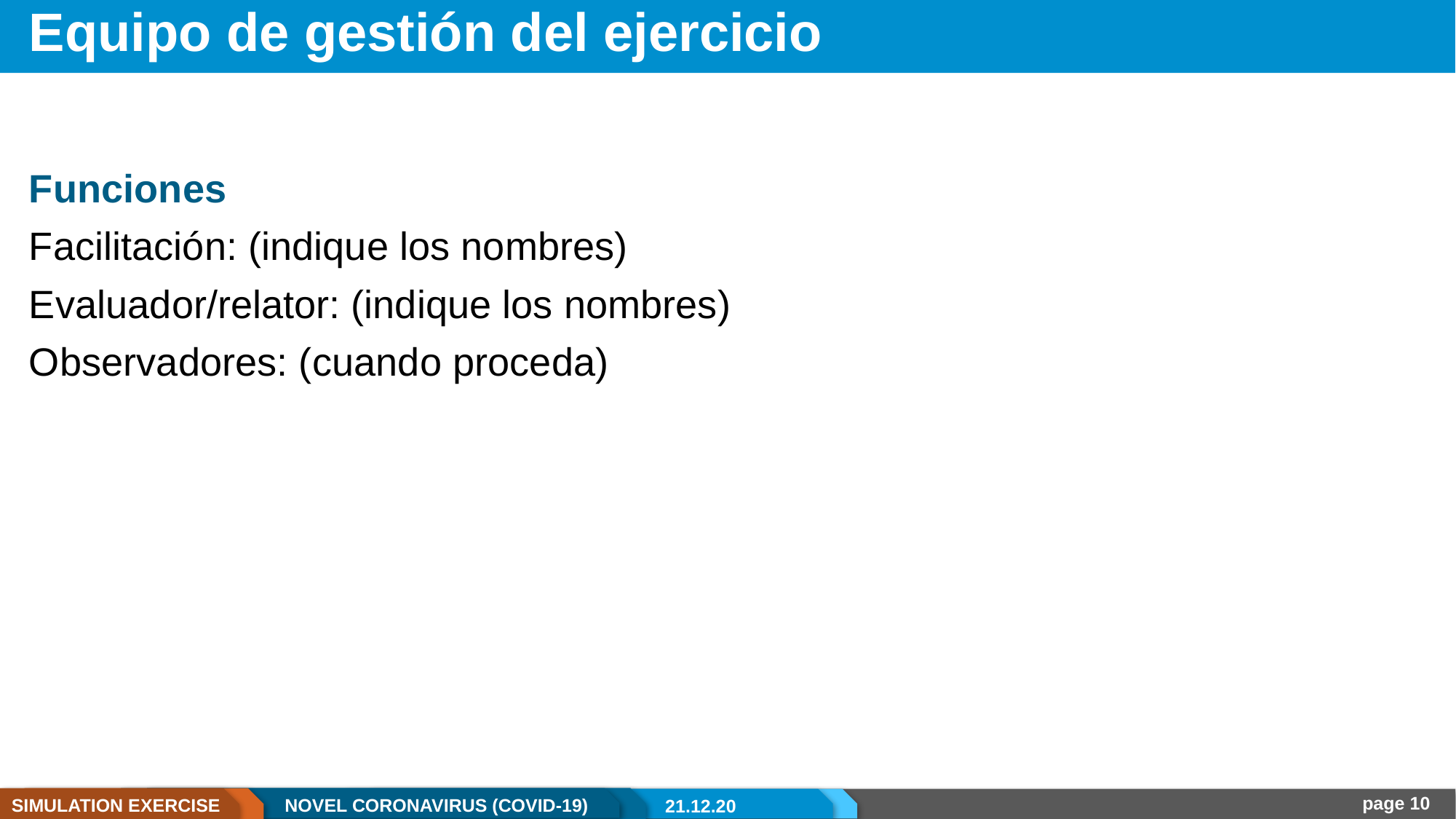

# Equipo de gestión del ejercicio

Funciones
Facilitación: (indique los nombres)
Evaluador/relator: (indique los nombres)
Observadores: (cuando proceda)

21.12.20